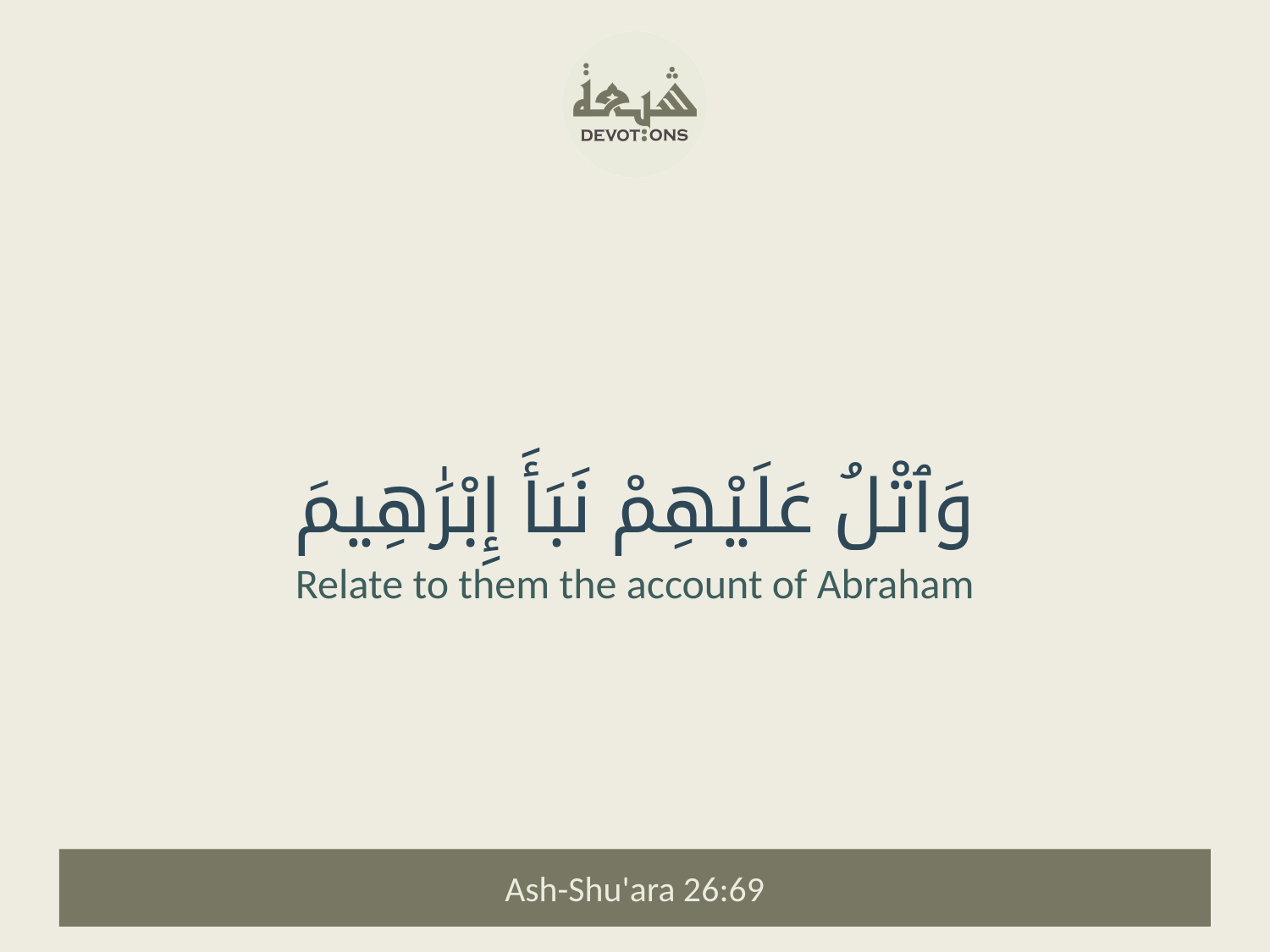

وَٱتْلُ عَلَيْهِمْ نَبَأَ إِبْرَٰهِيمَ
Relate to them the account of Abraham
Ash-Shu'ara 26:69